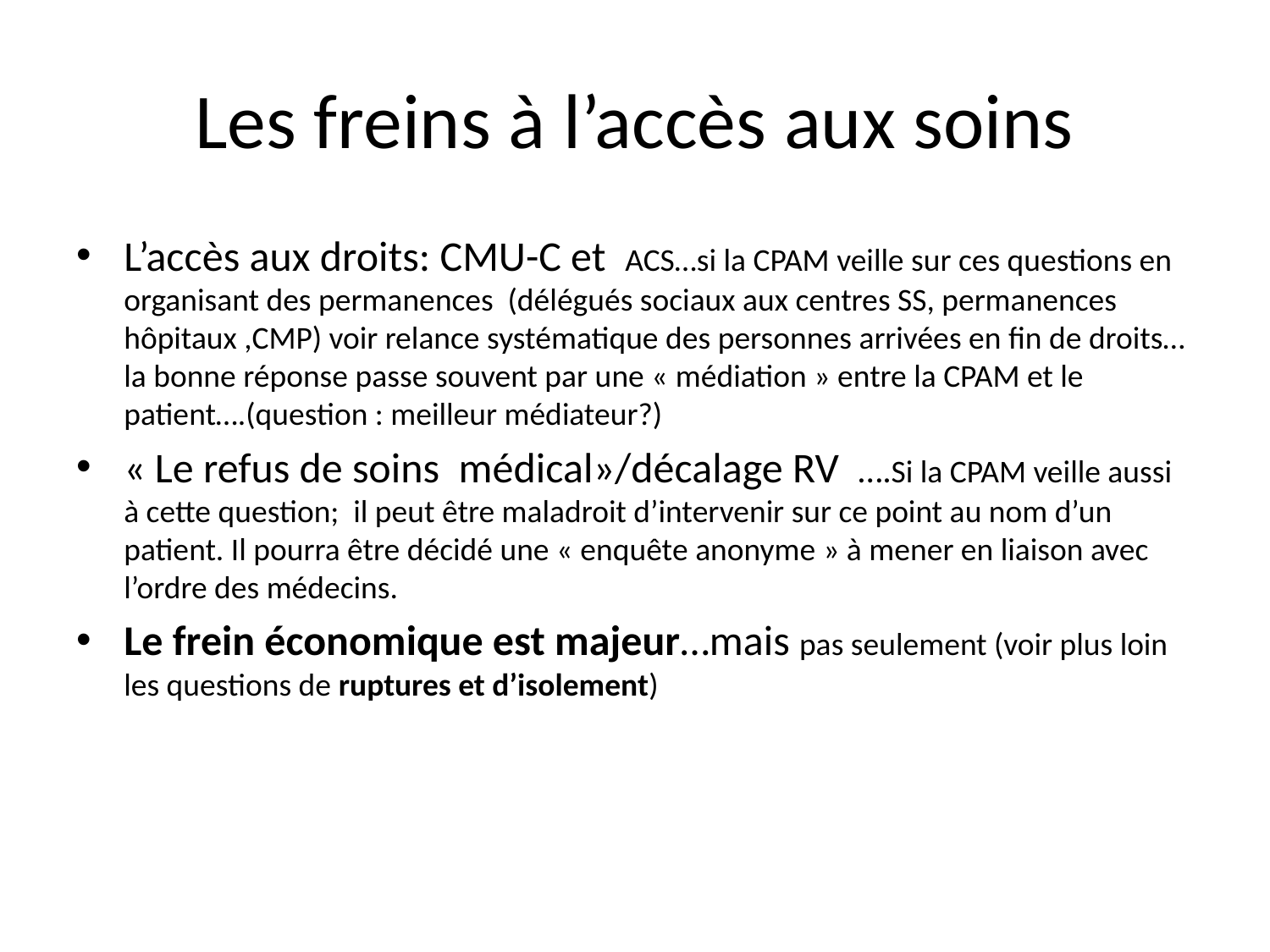

# Les freins à l’accès aux soins
L’accès aux droits: CMU-C et  ACS…si la CPAM veille sur ces questions en organisant des permanences  (délégués sociaux aux centres SS, permanences hôpitaux ,CMP) voir relance systématique des personnes arrivées en fin de droits…la bonne réponse passe souvent par une « médiation » entre la CPAM et le patient….(question : meilleur médiateur?)
« Le refus de soins  médical»/décalage RV  ….Si la CPAM veille aussi à cette question;  il peut être maladroit d’intervenir sur ce point au nom d’un patient. Il pourra être décidé une « enquête anonyme » à mener en liaison avec l’ordre des médecins.
Le frein économique est majeur…mais pas seulement (voir plus loin les questions de ruptures et d’isolement)